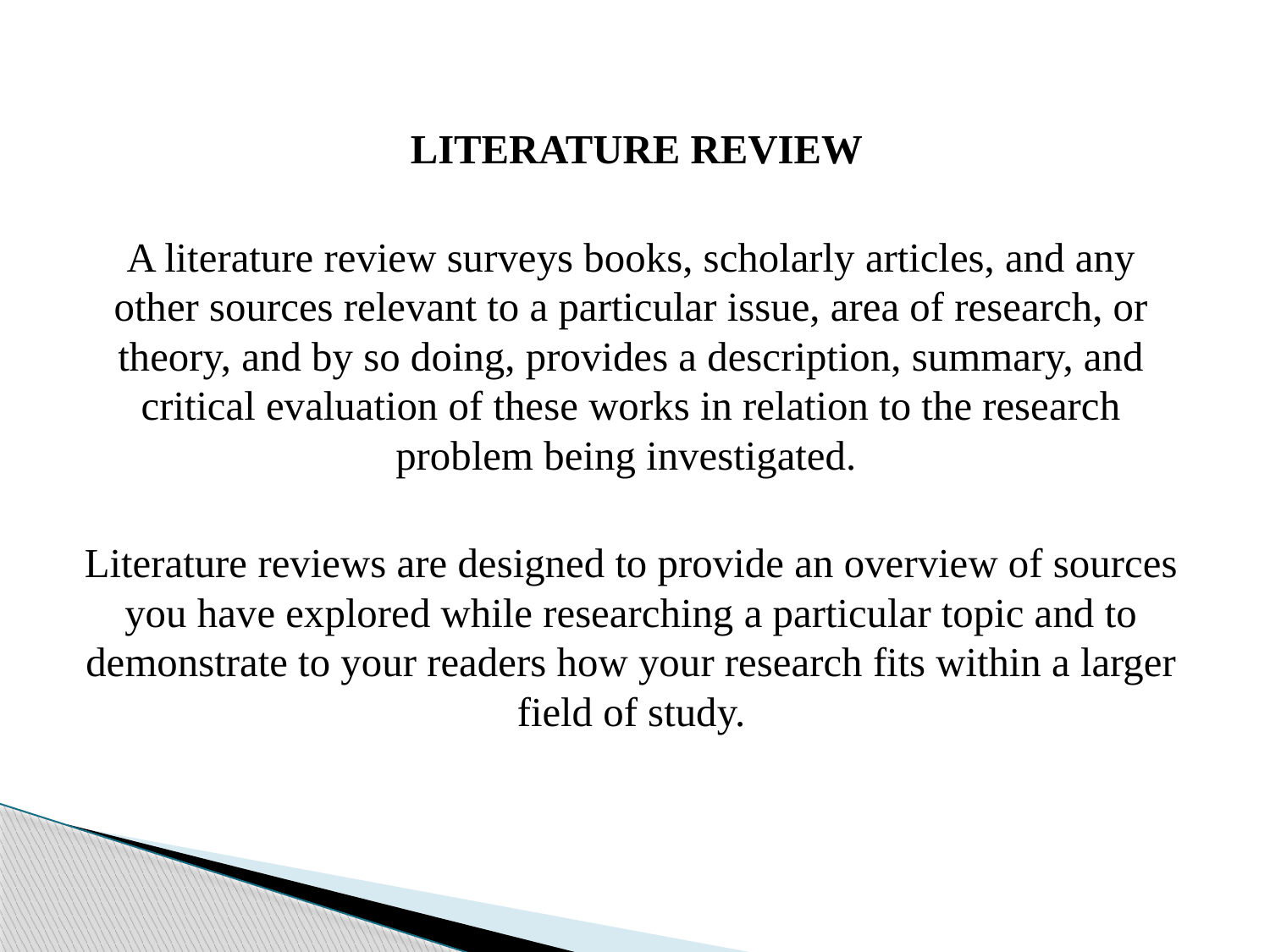

LITERATURE REVIEW

A literature review surveys books, scholarly articles, and any other sources relevant to a particular issue, area of research, or theory, and by so doing, provides a description, summary, and critical evaluation of these works in relation to the research problem being investigated.

Literature reviews are designed to provide an overview of sources you have explored while researching a particular topic and to demonstrate to your readers how your research fits within a larger field of study.